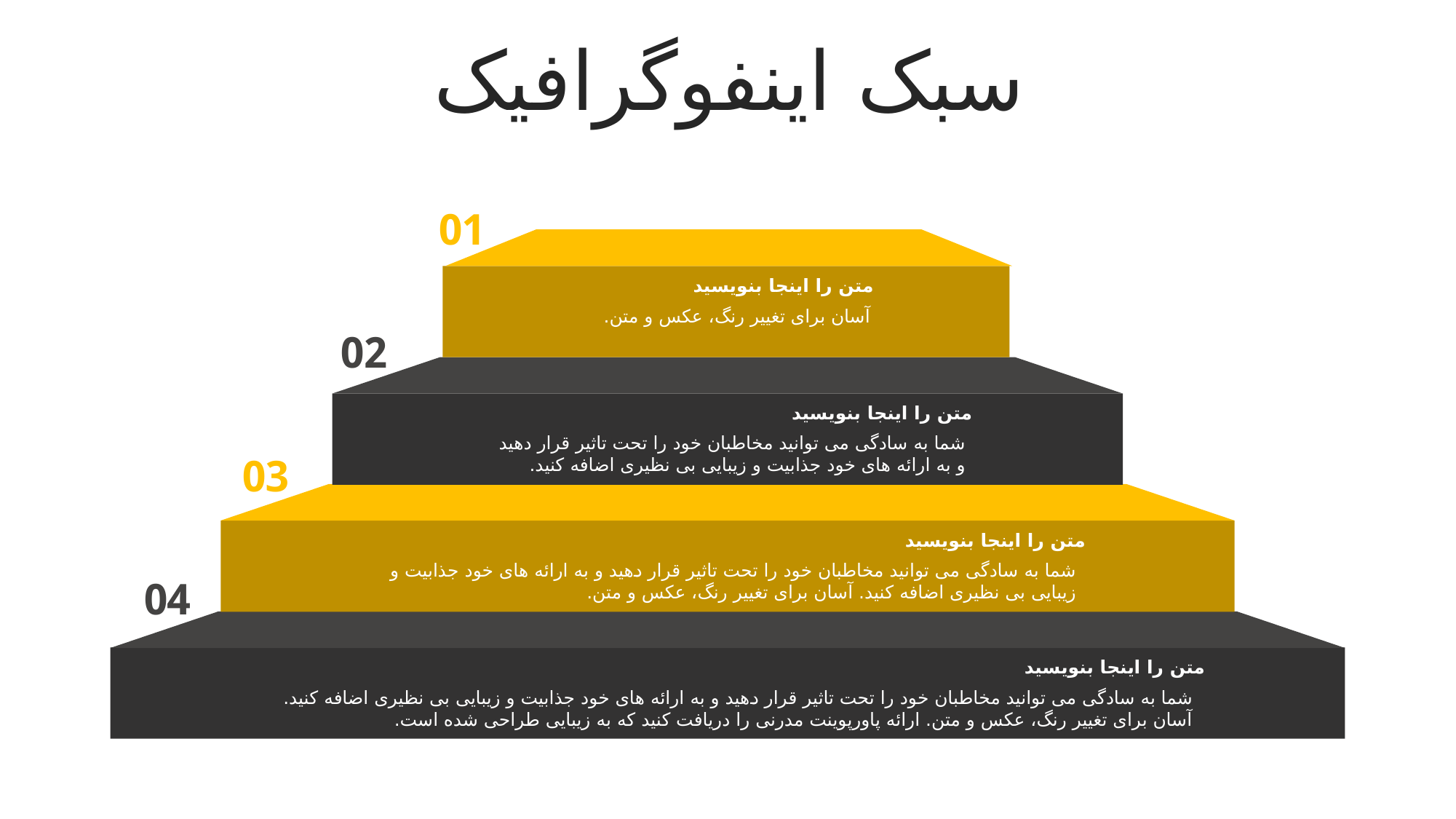

سبک اینفوگرافیک
01

متن را اینجا بنویسید
آسان برای تغییر رنگ، عکس و متن.
02

متن را اینجا بنویسید
شما به سادگی می توانید مخاطبان خود را تحت تاثیر قرار دهید و به ارائه های خود جذابیت و زیبایی بی نظیری اضافه کنید.
03

متن را اینجا بنویسید
شما به سادگی می توانید مخاطبان خود را تحت تاثیر قرار دهید و به ارائه های خود جذابیت و زیبایی بی نظیری اضافه کنید. آسان برای تغییر رنگ، عکس و متن.
04

متن را اینجا بنویسید
شما به سادگی می توانید مخاطبان خود را تحت تاثیر قرار دهید و به ارائه های خود جذابیت و زیبایی بی نظیری اضافه کنید. آسان برای تغییر رنگ، عکس و متن. ارائه پاورپوینت مدرنی را دریافت کنید که به زیبایی طراحی شده است.